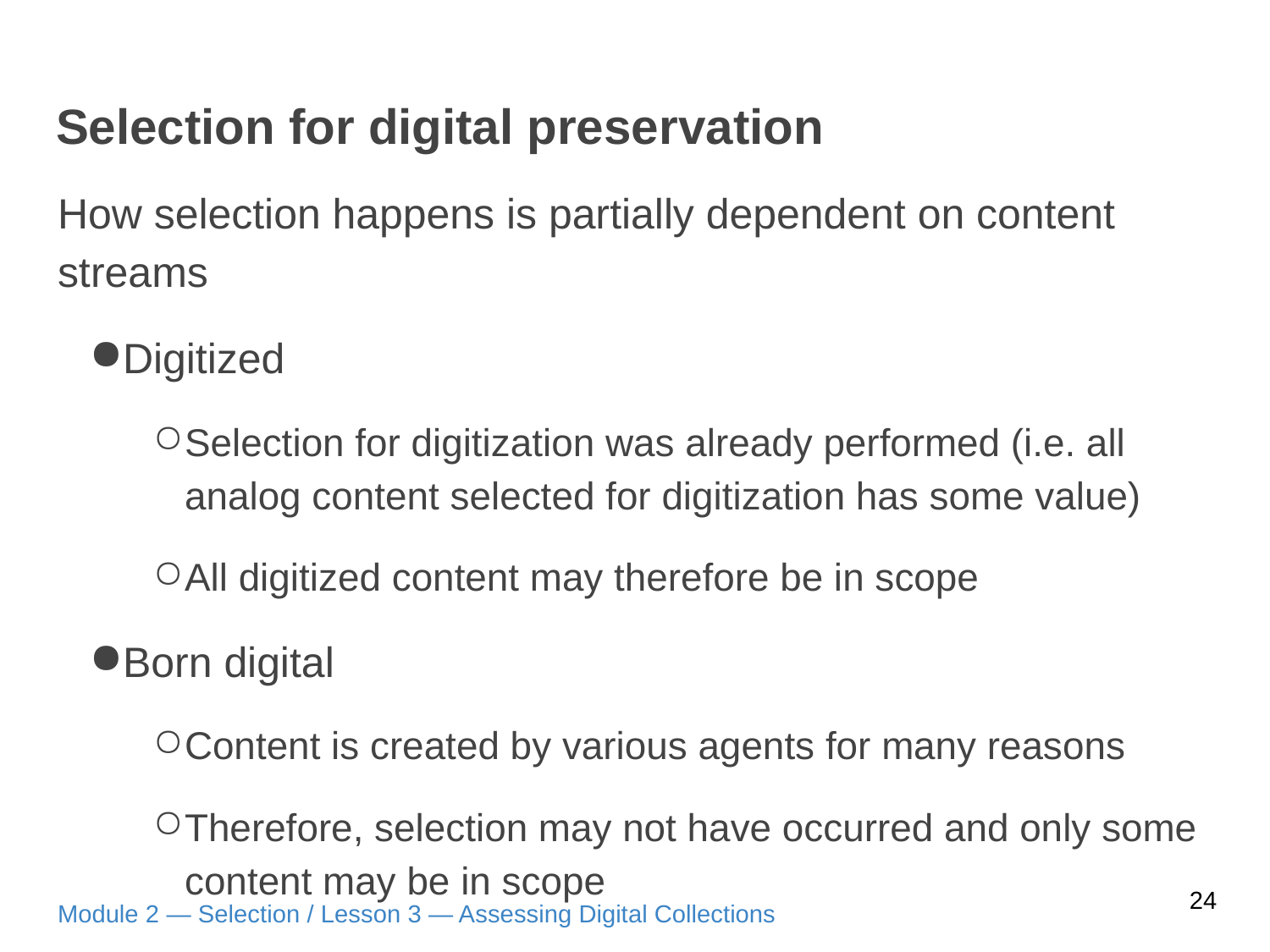

# Selection for digital preservation
How selection happens is partially dependent on content streams
Digitized
Selection for digitization was already performed (i.e. all analog content selected for digitization has some value)
All digitized content may therefore be in scope
Born digital
Content is created by various agents for many reasons
Therefore, selection may not have occurred and only some content may be in scope
24
Module 2 — Selection / Lesson 3 — Assessing Digital Collections